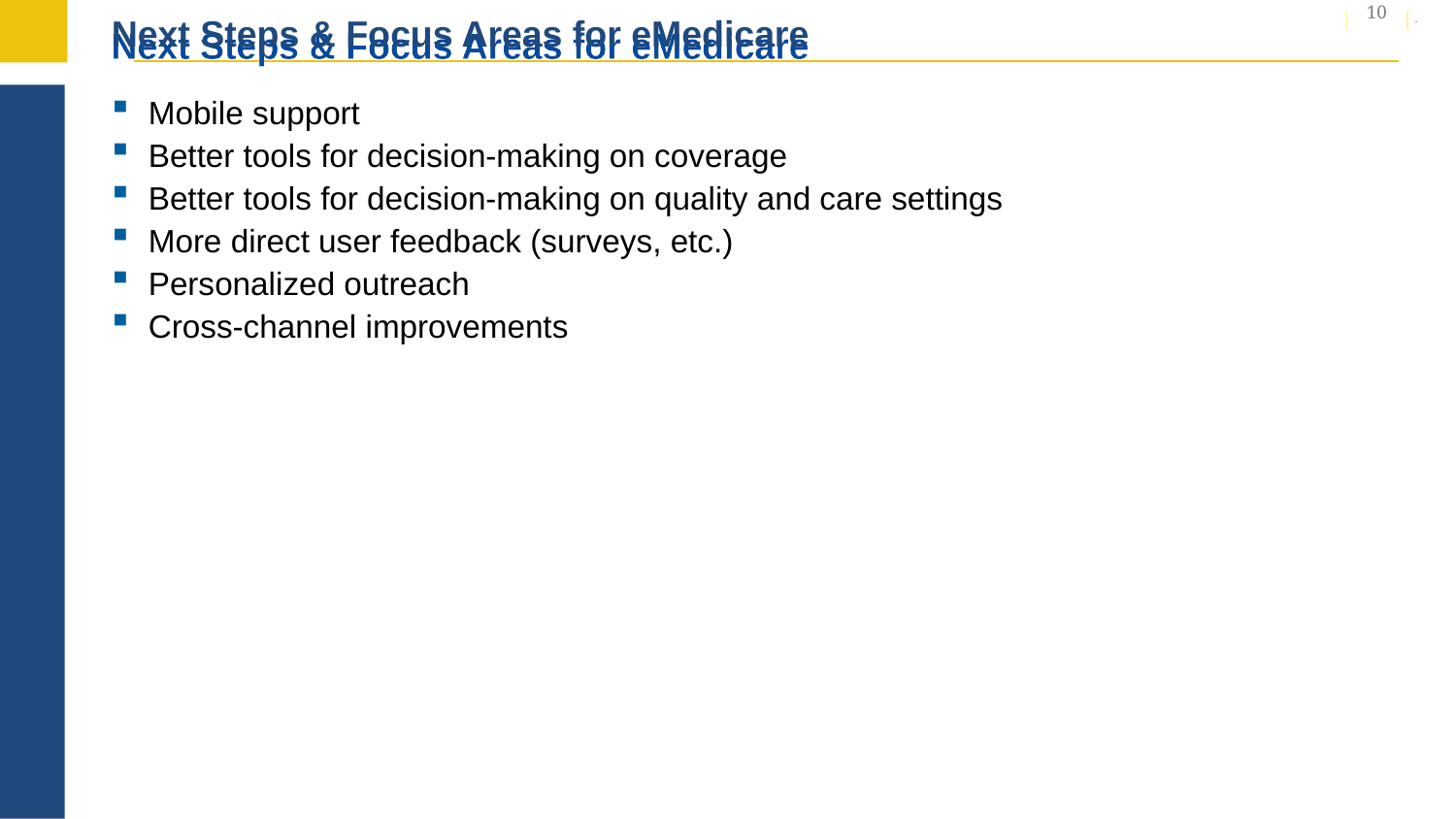

# Next Steps & Focus Areas for eMedicare
10
Mobile support
Better tools for decision-making on coverage
Better tools for decision-making on quality and care settings
More direct user feedback (surveys, etc.)
Personalized outreach
Cross-channel improvements